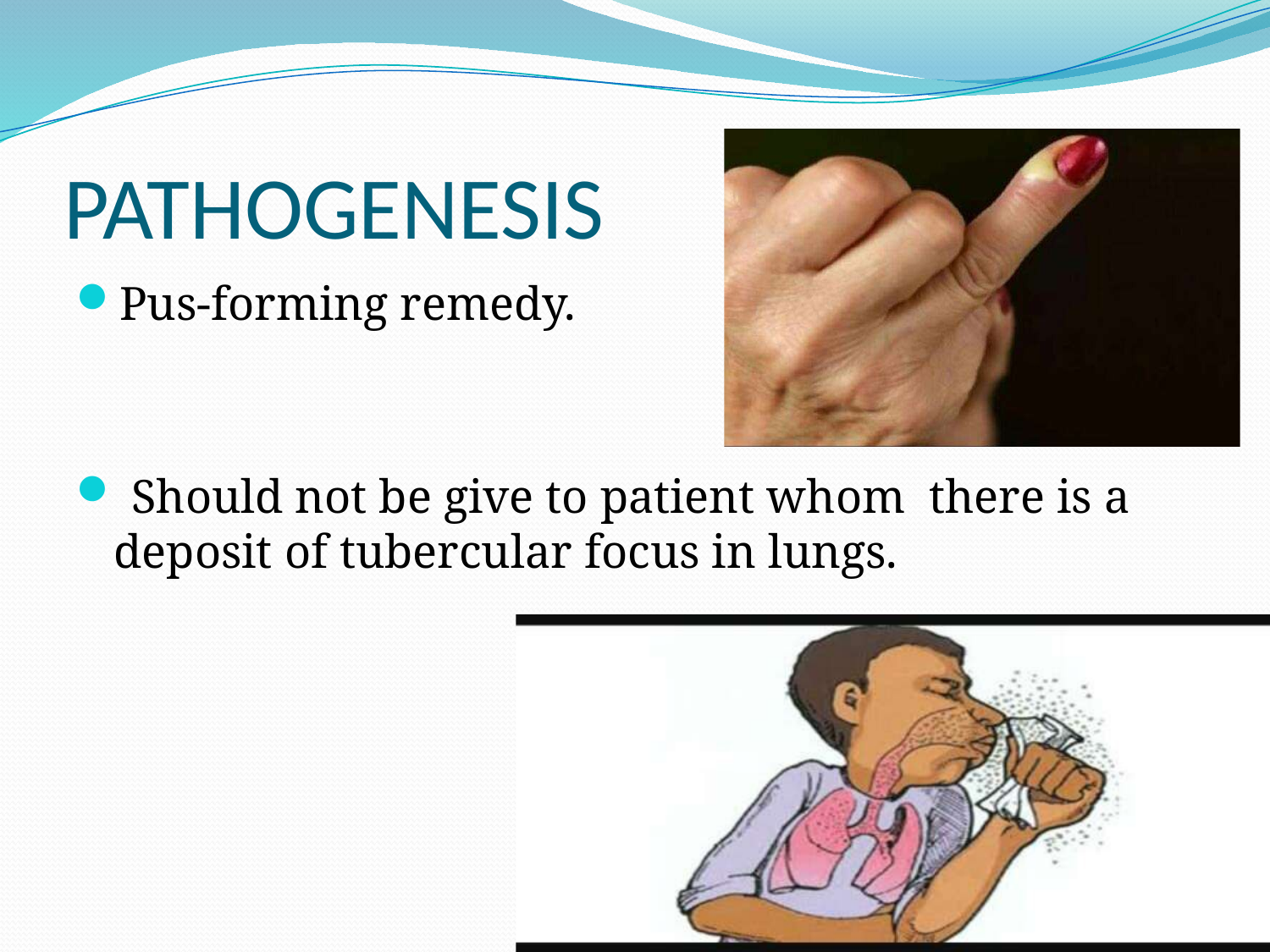

# PATHOGENESIS

Pus-forming remedy.

 Should not be give to patient whom  there is a deposit of tubercular focus in lungs.